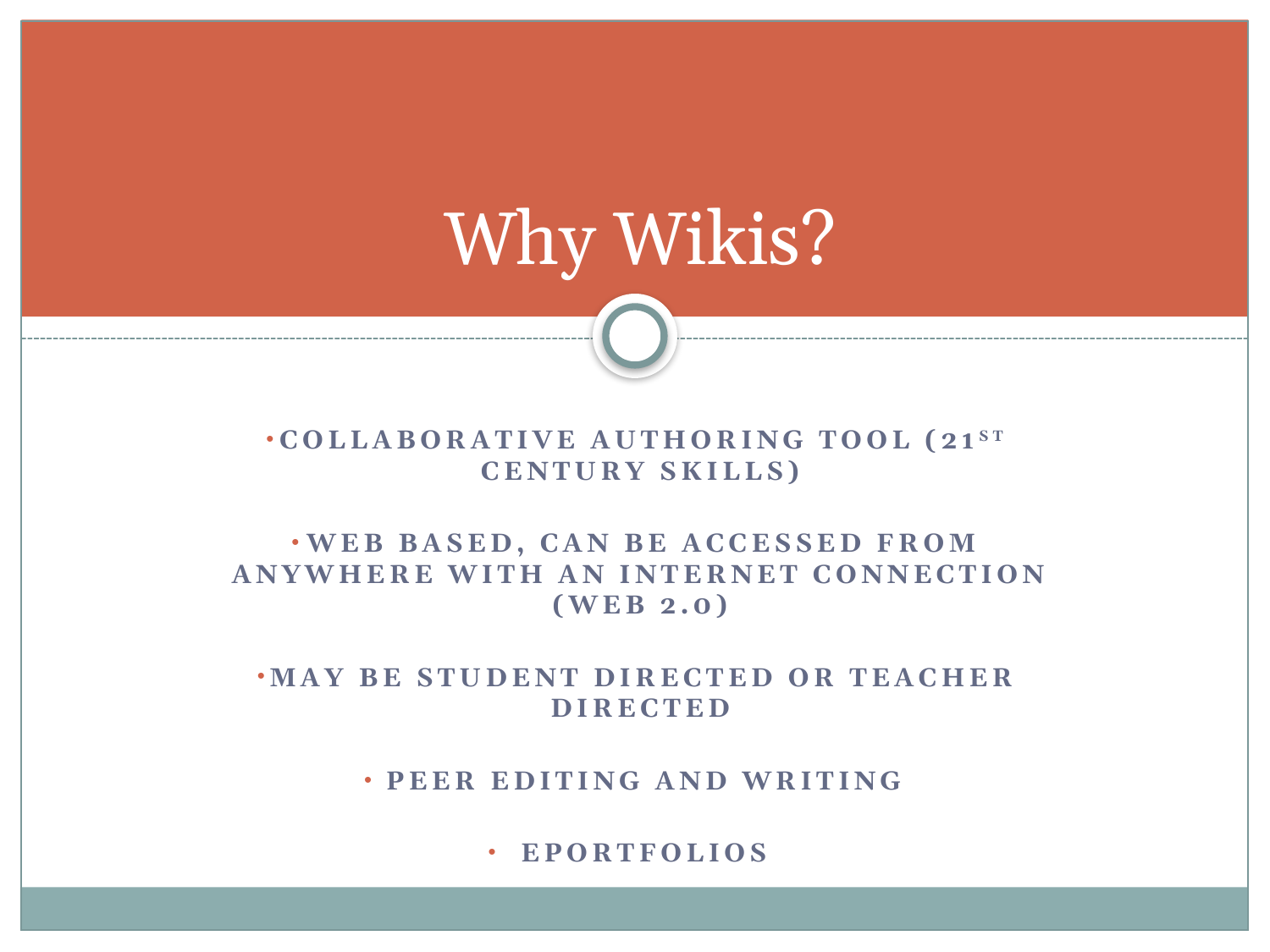

# Why Wikis?

Collaborative authoring tool (21st century skills)

Web based, can be accessed from anywhere with an internet connection (web 2.0)

May be student directed or teacher directed

Peer editing and writing

Eportfolios